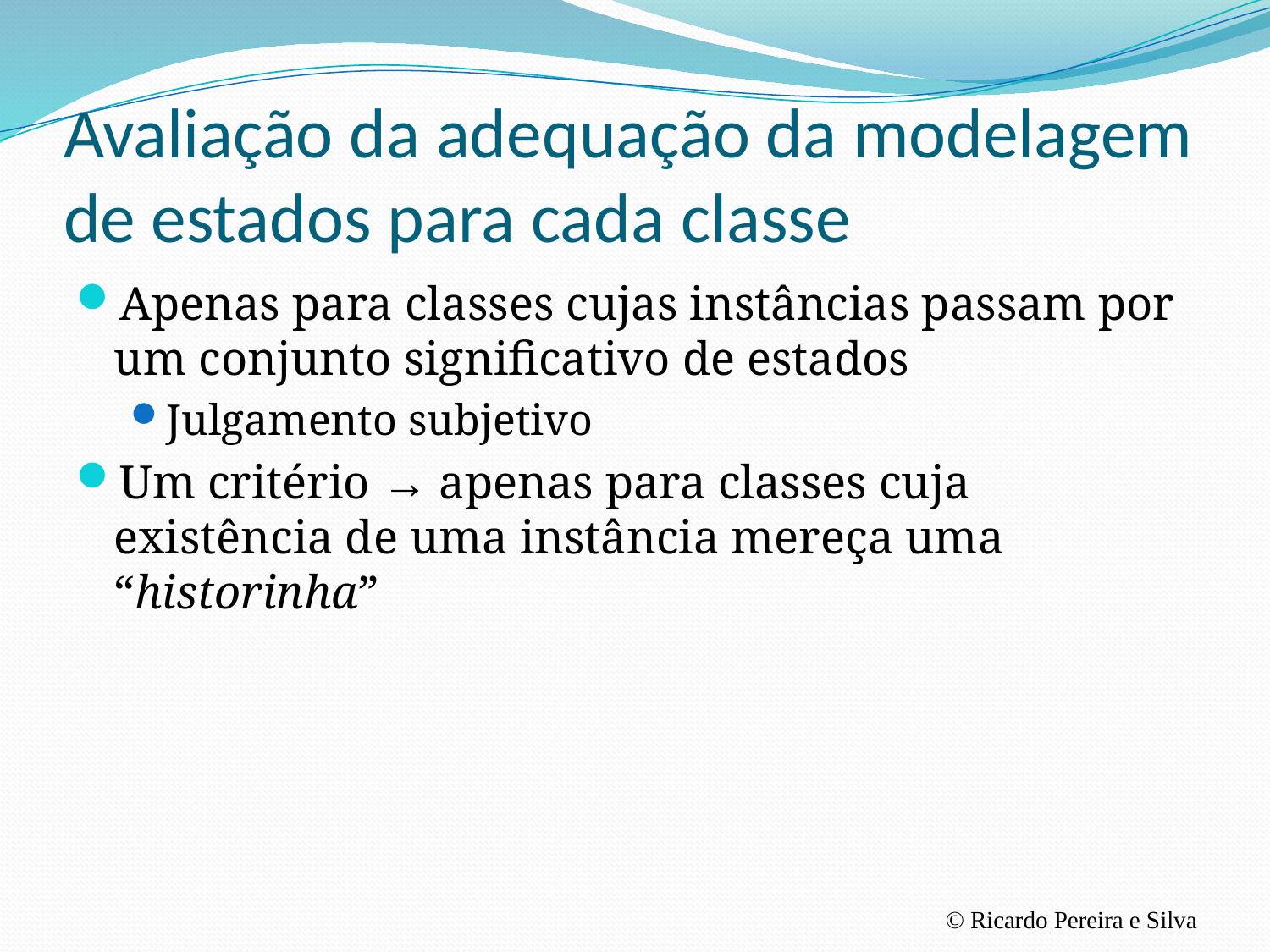

# Avaliação da adequação da modelagem de estados para cada classe
Apenas para classes cujas instâncias passam por um conjunto significativo de estados
Julgamento subjetivo
Um critério → apenas para classes cuja existência de uma instância mereça uma “historinha”
© Ricardo Pereira e Silva